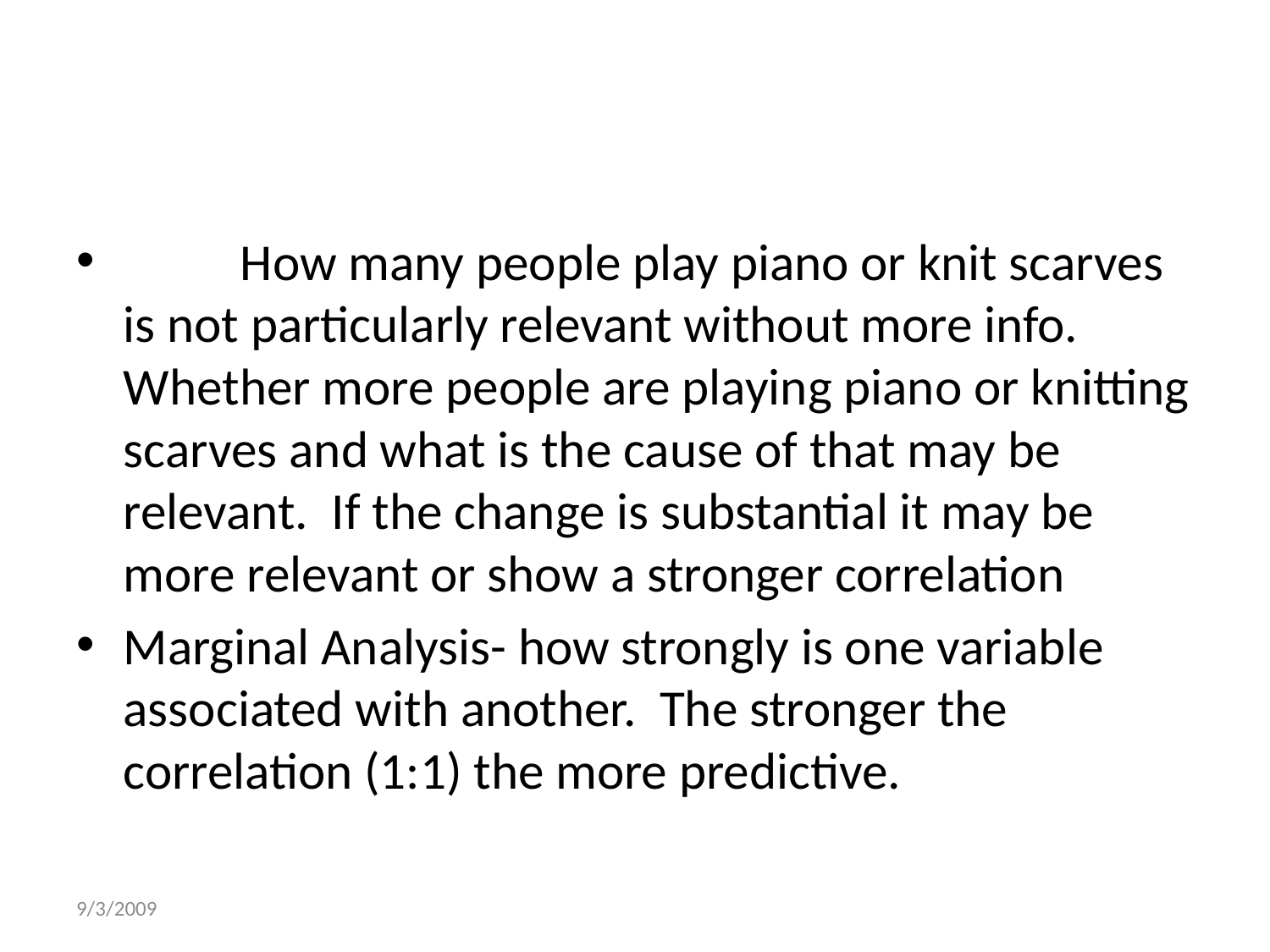

How many people play piano or knit scarves is not particularly relevant without more info.  Whether more people are playing piano or knitting scarves and what is the cause of that may be relevant.  If the change is substantial it may be more relevant or show a stronger correlation
Marginal Analysis- how strongly is one variable associated with another.  The stronger the correlation (1:1) the more predictive.

9/3/2009